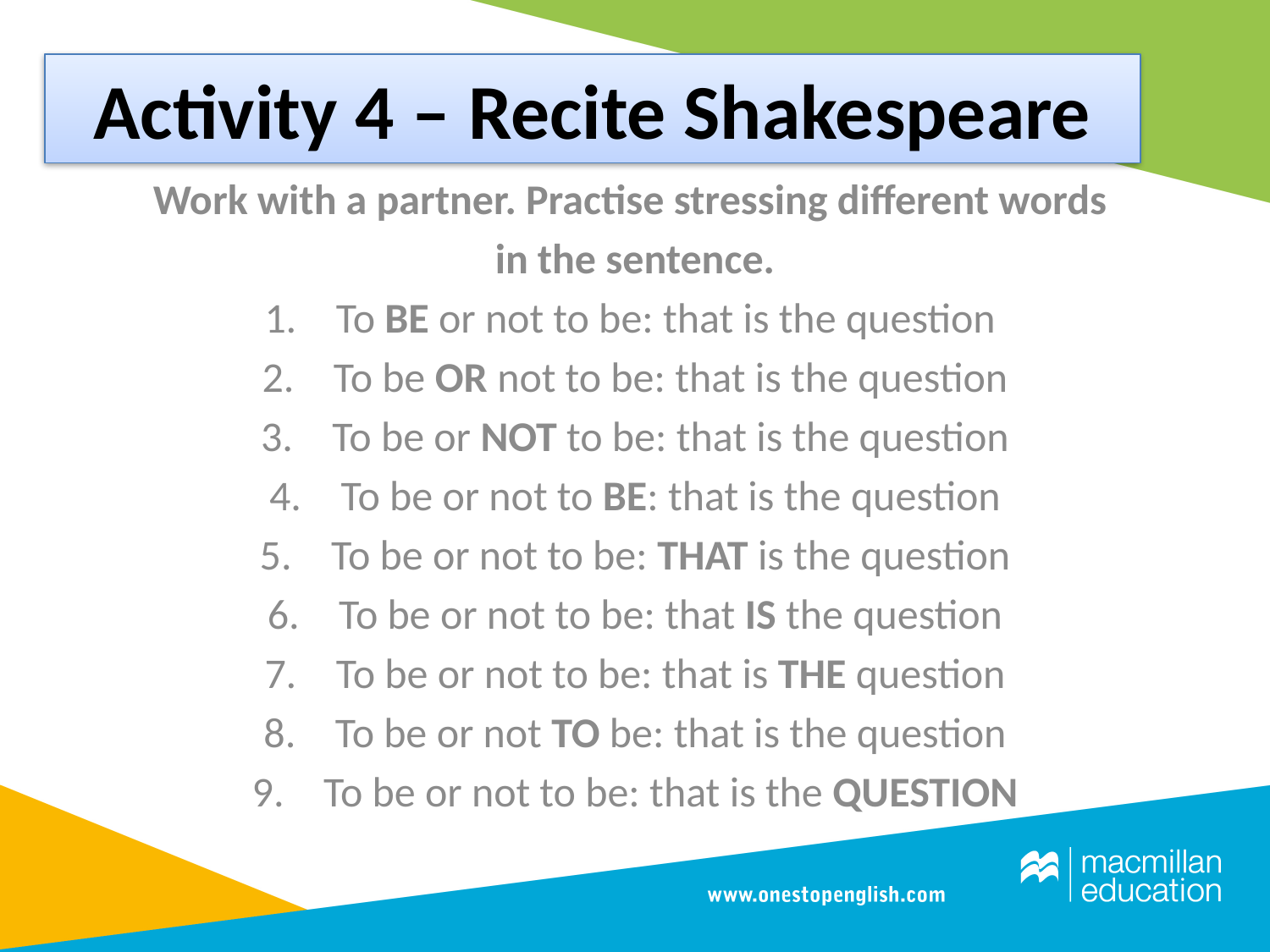

Activity 4 – Recite Shakespeare
Work with a partner. Practise stressing different words
in the sentence.
To BE or not to be: that is the question
To be OR not to be: that is the question
To be or NOT to be: that is the question
To be or not to BE: that is the question
To be or not to be: THAT is the question
To be or not to be: that IS the question
To be or not to be: that is THE question
To be or not TO be: that is the question
To be or not to be: that is the QUESTION